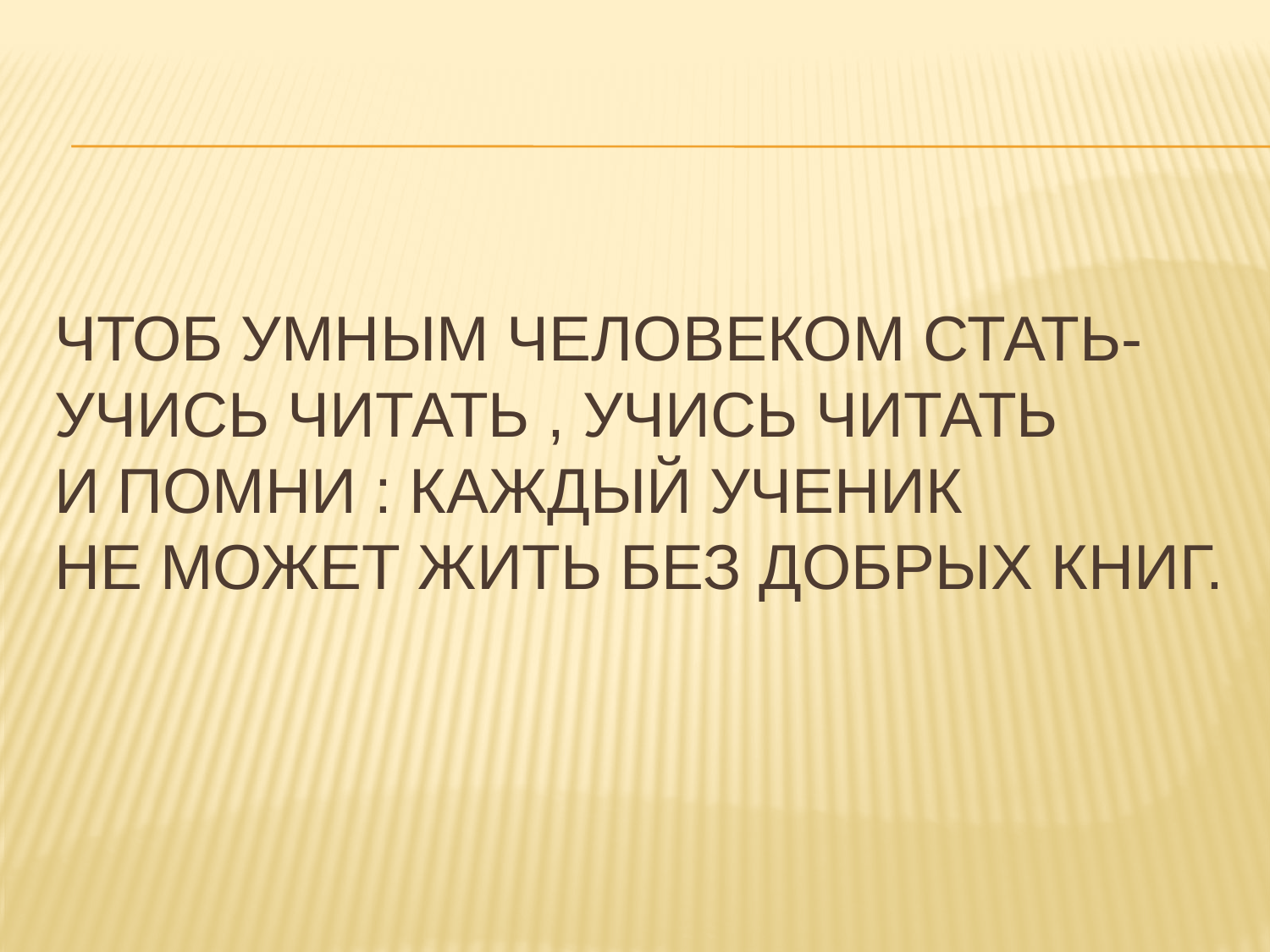

# Чтоб умным человеком стать- Учись читать , учись читать И помни : каждый ученик не может жить без добрых книг.